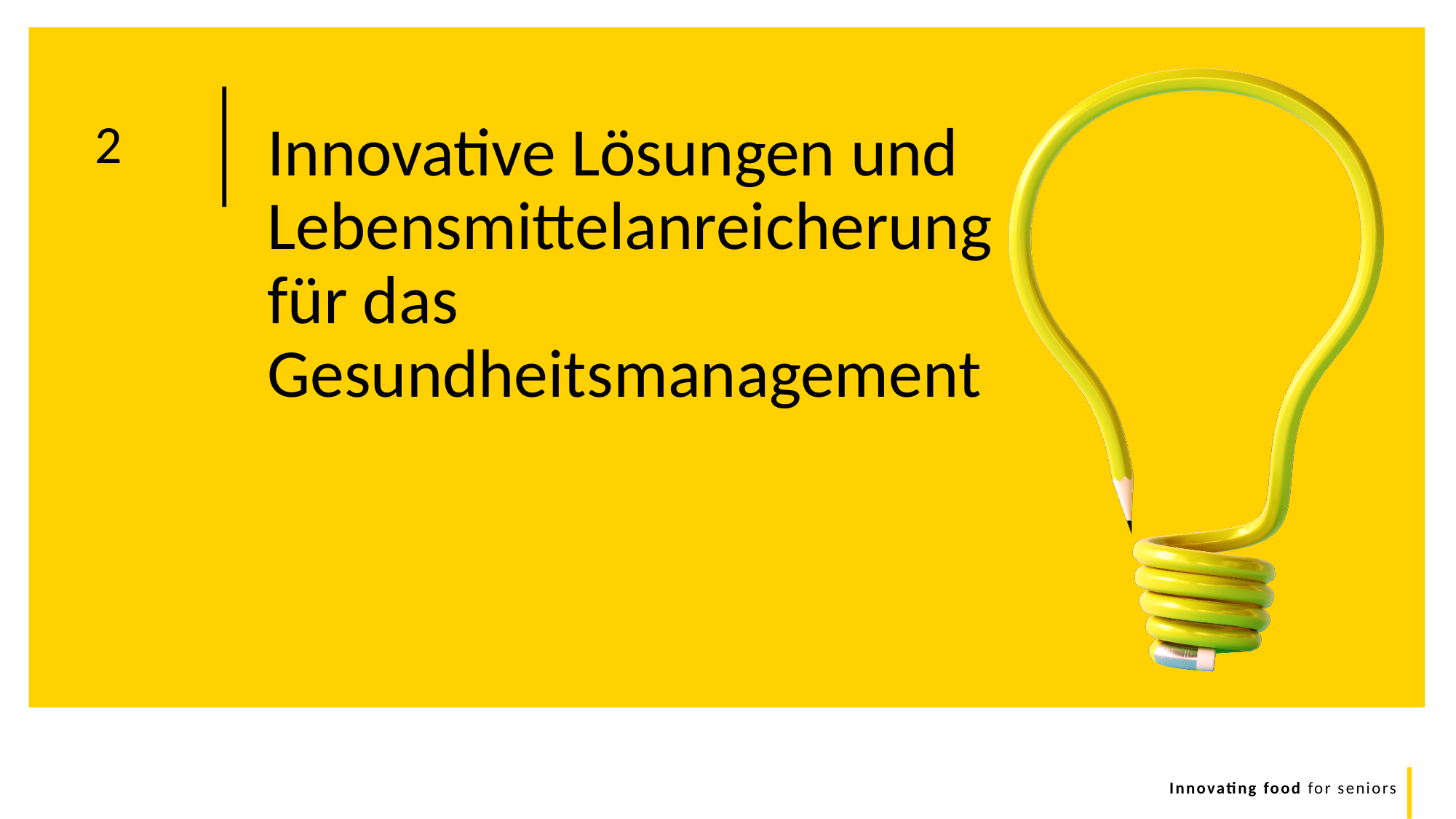

Innovative Lösungen und Lebensmittelanreicherung für das Gesundheitsmanagement
2